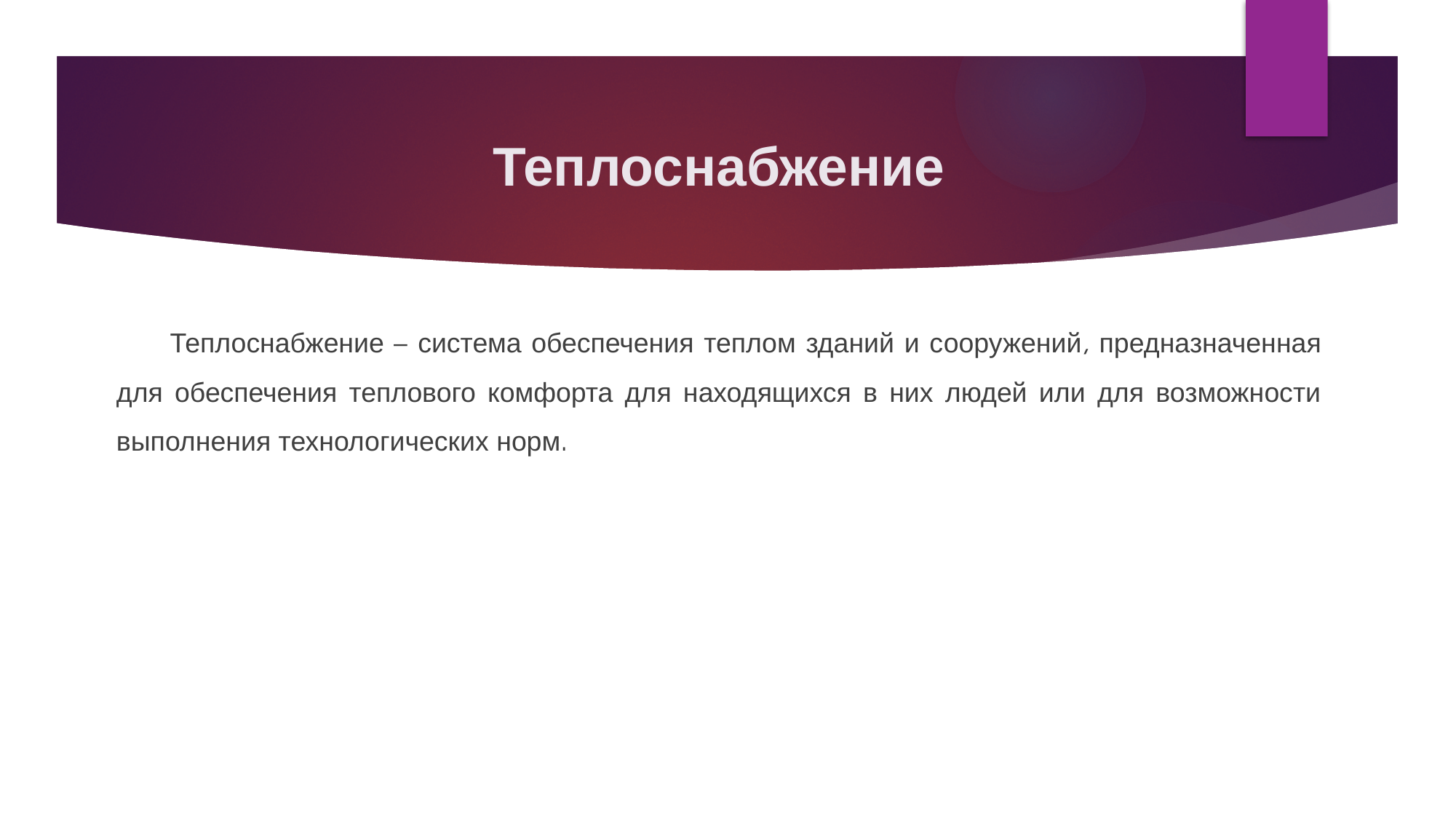

# Теплоснабжение
Теплоснабжение – система обеспечения теплом зданий и сооружений, предназначенная для обеспечения теплового комфорта для находящихся в них людей или для возможности выполнения технологических норм.